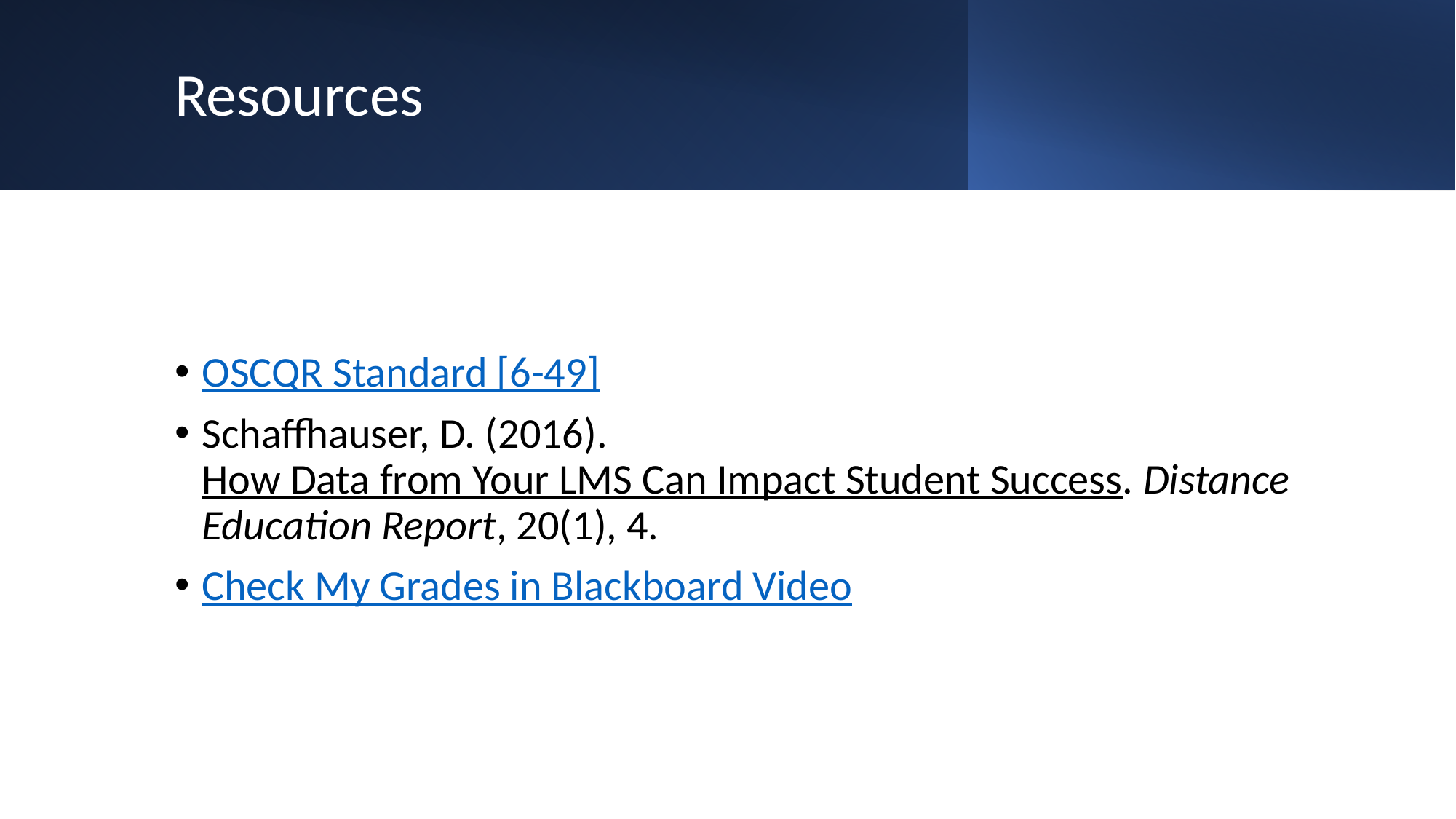

# Resources
OSCQR Standard [6-49]
Schaffhauser, D. (2016). How Data from Your LMS Can Impact Student Success. Distance Education Report, 20(1), 4.
Check My Grades in Blackboard Video